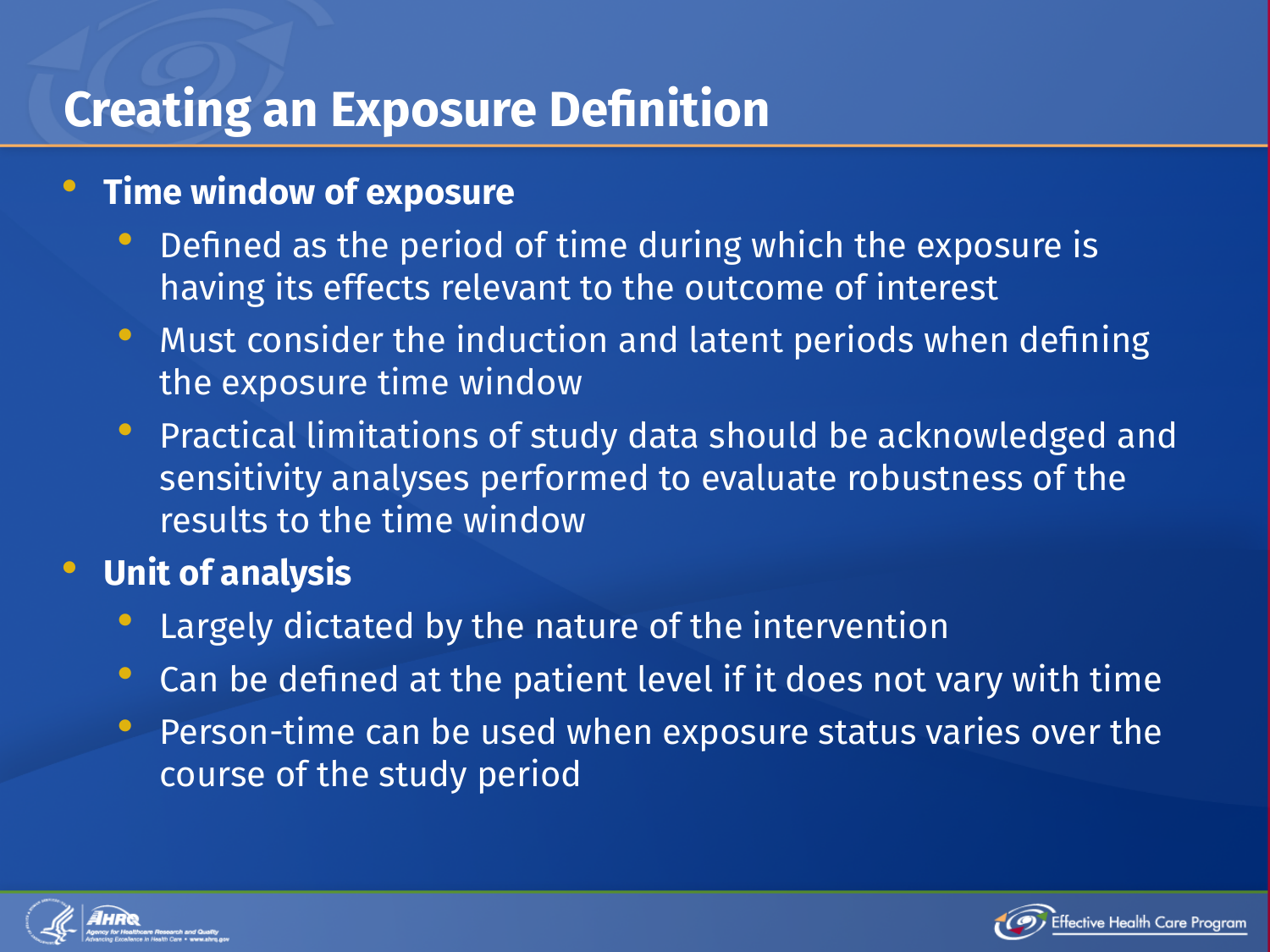

# Creating an Exposure Definition
Time window of exposure
Defined as the period of time during which the exposure is having its effects relevant to the outcome of interest
Must consider the induction and latent periods when defining the exposure time window
Practical limitations of study data should be acknowledged and sensitivity analyses performed to evaluate robustness of the results to the time window
Unit of analysis
Largely dictated by the nature of the intervention
Can be defined at the patient level if it does not vary with time
Person-time can be used when exposure status varies over the course of the study period